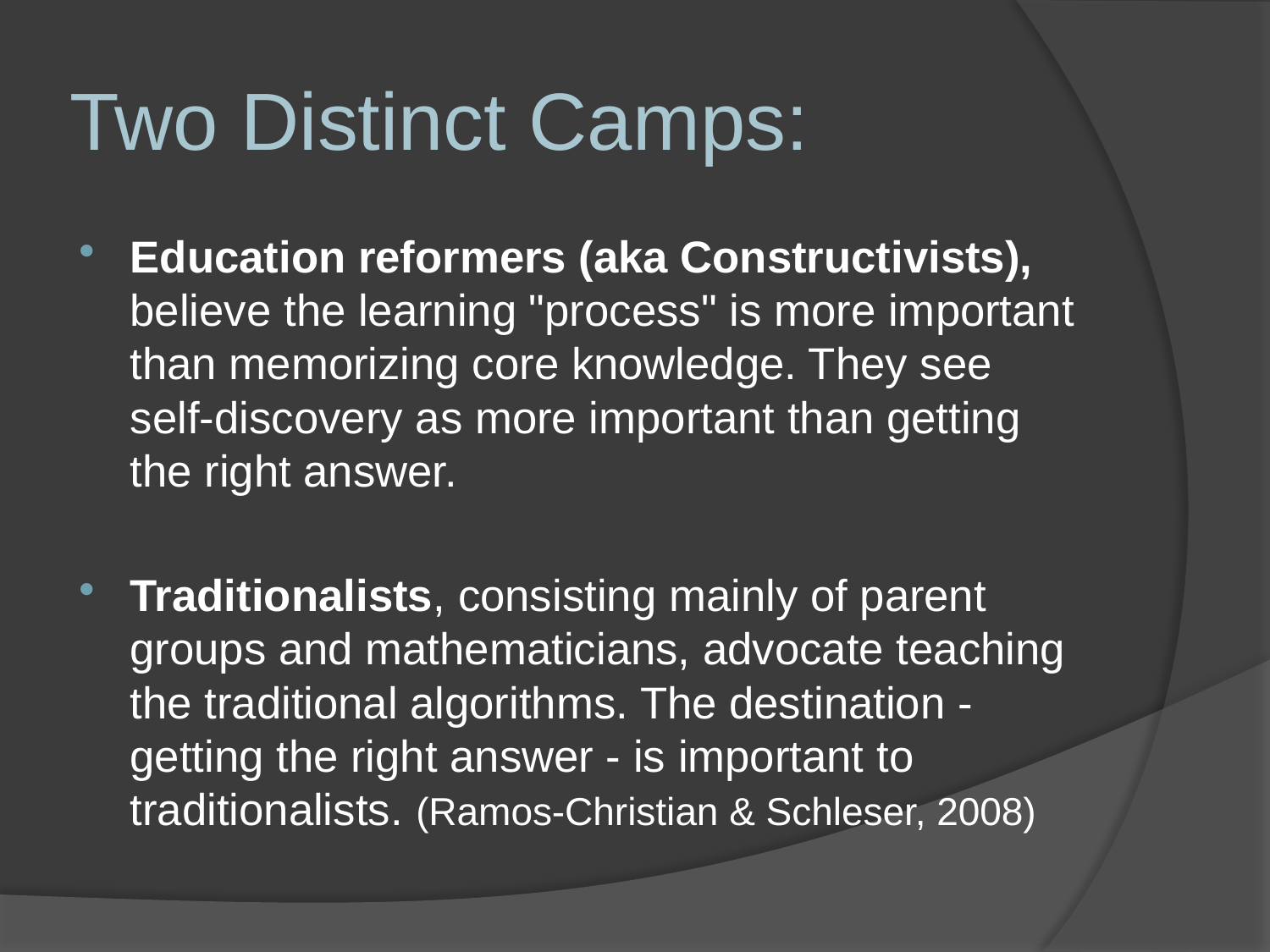

# Two Distinct Camps:
Education reformers (aka Constructivists), believe the learning "process" is more important than memorizing core knowledge. They see self-discovery as more important than getting the right answer.

Traditionalists, consisting mainly of parent groups and mathematicians, advocate teaching the traditional algorithms. The destination - getting the right answer - is important to traditionalists. (Ramos-Christian & Schleser, 2008)